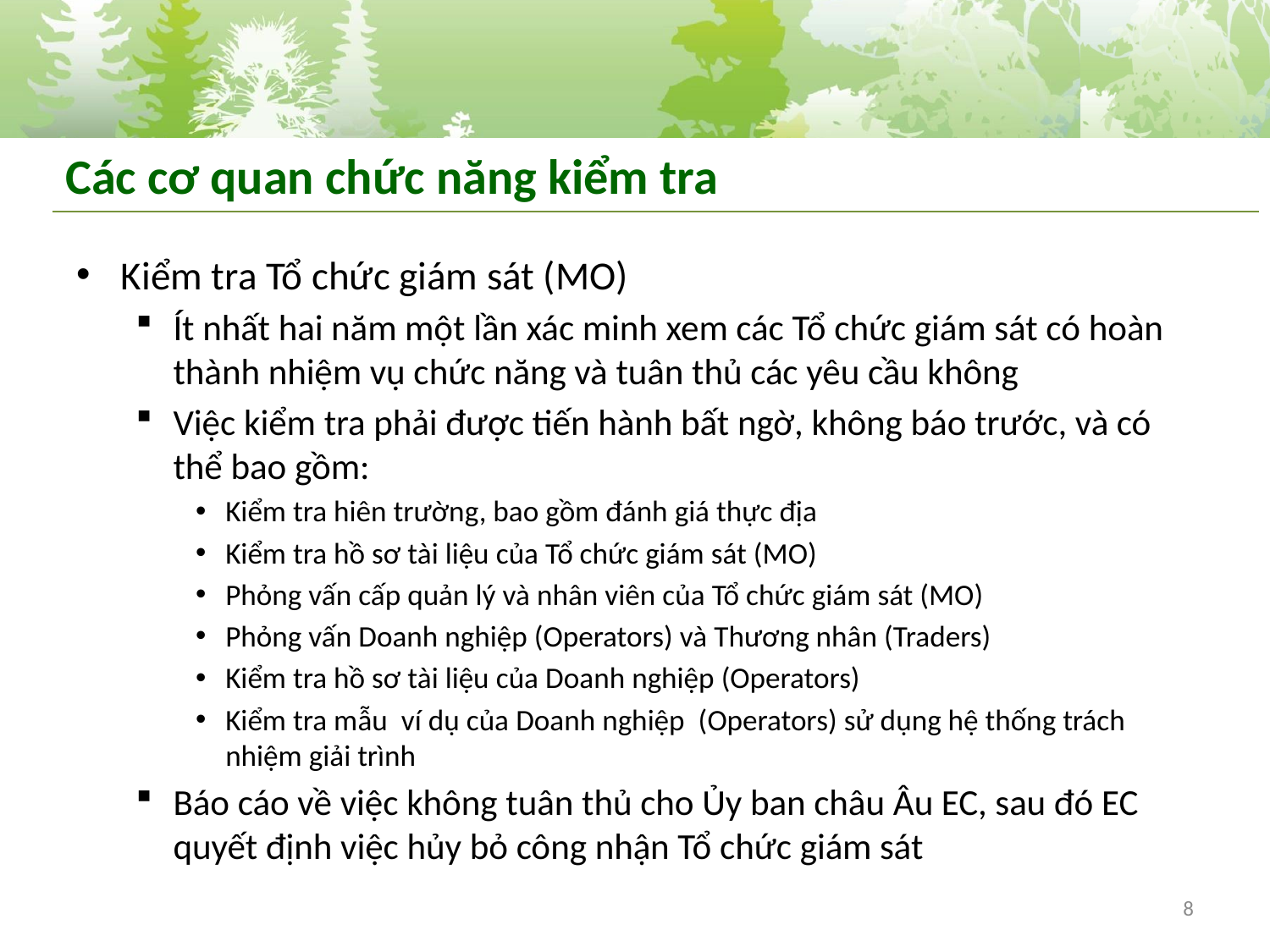

# Các cơ quan chức năng kiểm tra
Kiểm tra Tổ chức giám sát (MO)
Ít nhất hai năm một lần xác minh xem các Tổ chức giám sát có hoàn thành nhiệm vụ chức năng và tuân thủ các yêu cầu không
Việc kiểm tra phải được tiến hành bất ngờ, không báo trước, và có thể bao gồm:
Kiểm tra hiên trường, bao gồm đánh giá thực địa
Kiểm tra hồ sơ tài liệu của Tổ chức giám sát (MO)
Phỏng vấn cấp quản lý và nhân viên của Tổ chức giám sát (MO)
Phỏng vấn Doanh nghiệp (Operators) và Thương nhân (Traders)
Kiểm tra hồ sơ tài liệu của Doanh nghiệp (Operators)
Kiểm tra mẫu  ví dụ của Doanh nghiệp  (Operators) sử dụng hệ thống trách nhiệm giải trình
Báo cáo về việc không tuân thủ cho Ủy ban châu Âu EC, sau đó EC quyết định việc hủy bỏ công nhận Tổ chức giám sát
8